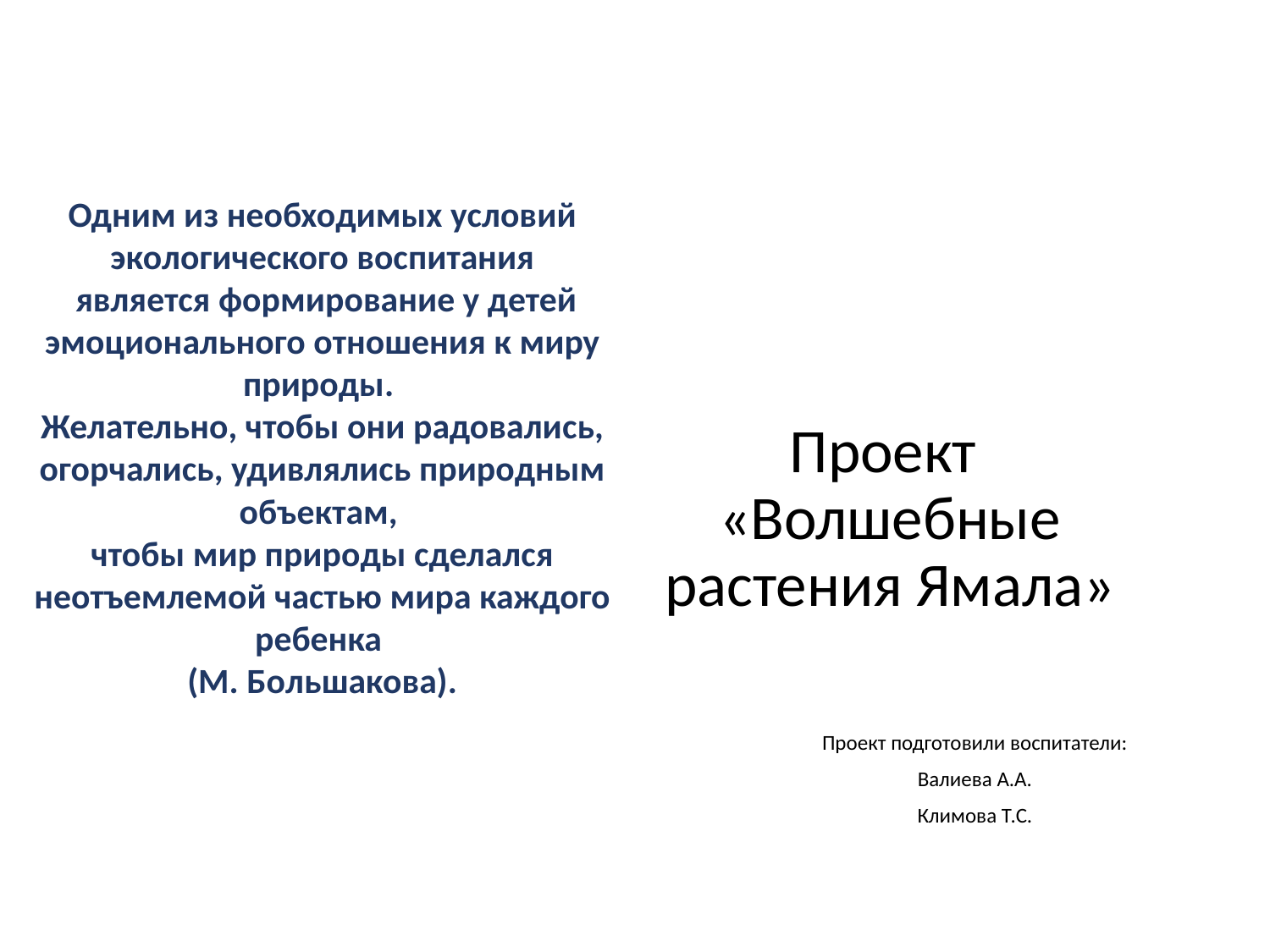

Одним из необходимых условий экологического воспитания
 является формирование у детей эмоционального отношения к миру природы.
Желательно, чтобы они радовались, огорчались, удивлялись природным объектам,
чтобы мир природы сделался неотъемлемой частью мира каждого ребенка
(М. Большакова).

# Проект «Волшебные растения Ямала»
Проект подготовили воспитатели:
Валиева А.А.
Климова Т.С.